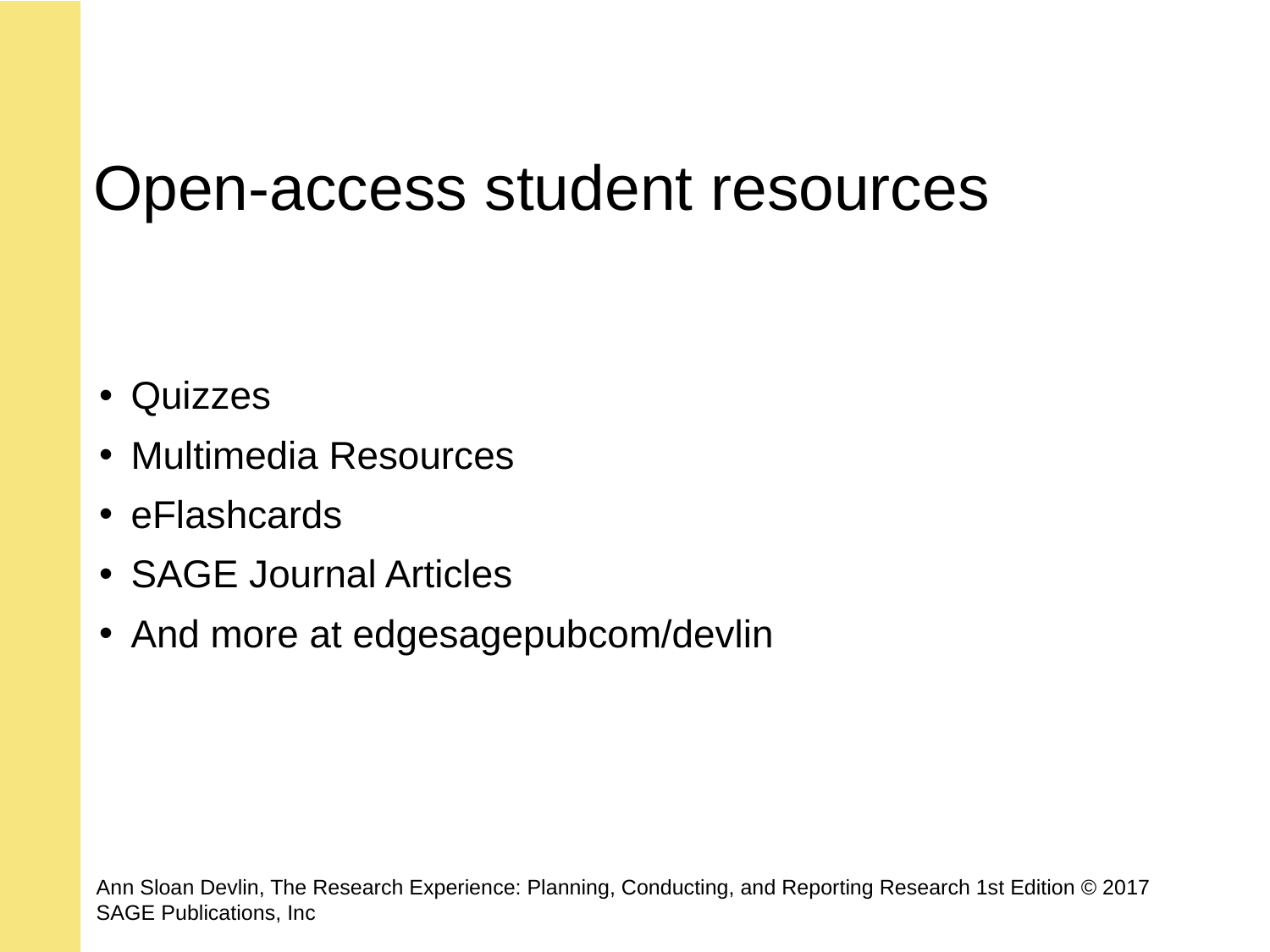

# Open-access student resources
Quizzes
Multimedia Resources
eFlashcards
SAGE Journal Articles
And more at edgesagepubcom/devlin